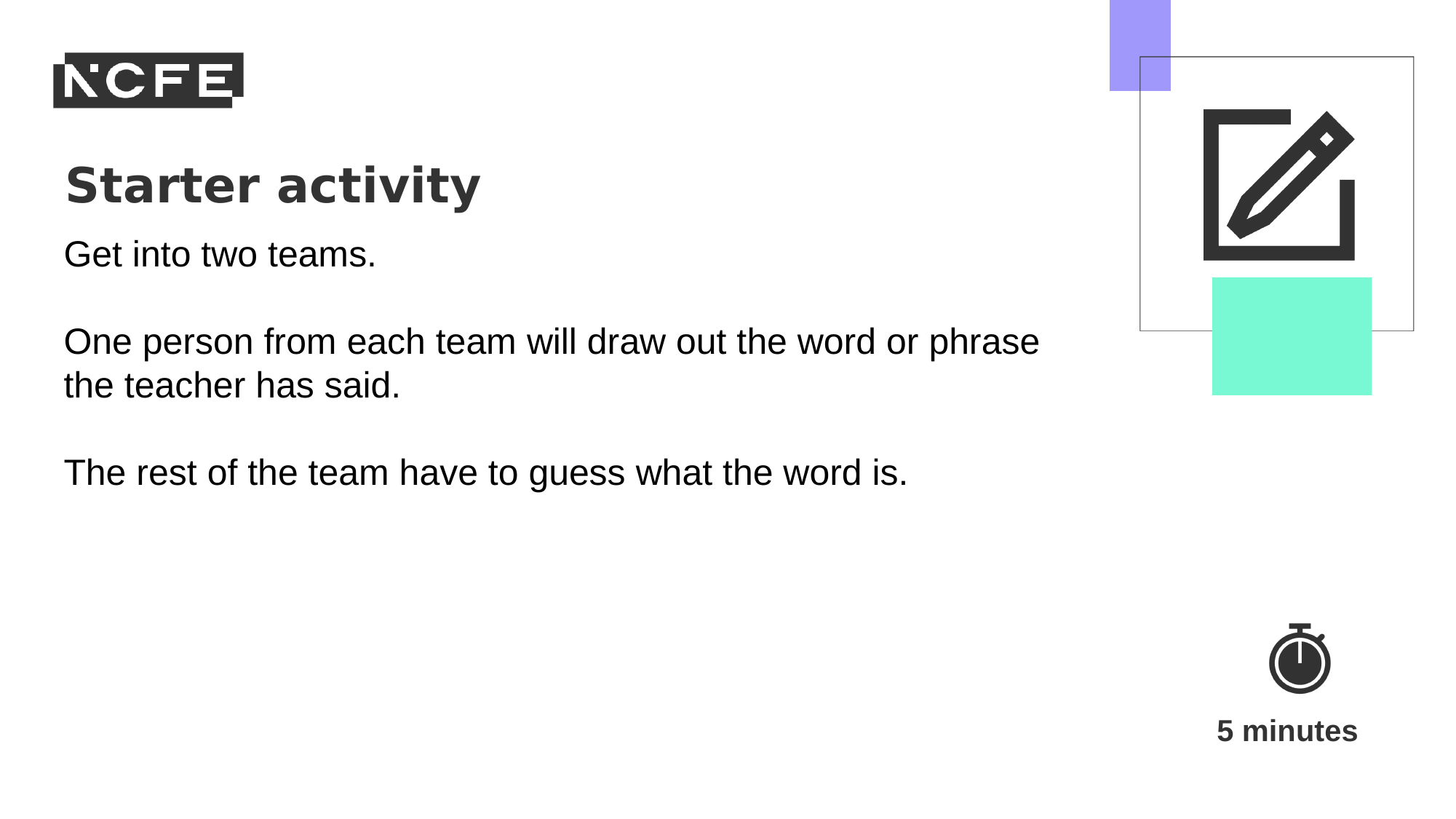

Get into two teams.

One person from each team will draw out the word or phrase the teacher has said.

The rest of the team have to guess what the word is.
5 minutes